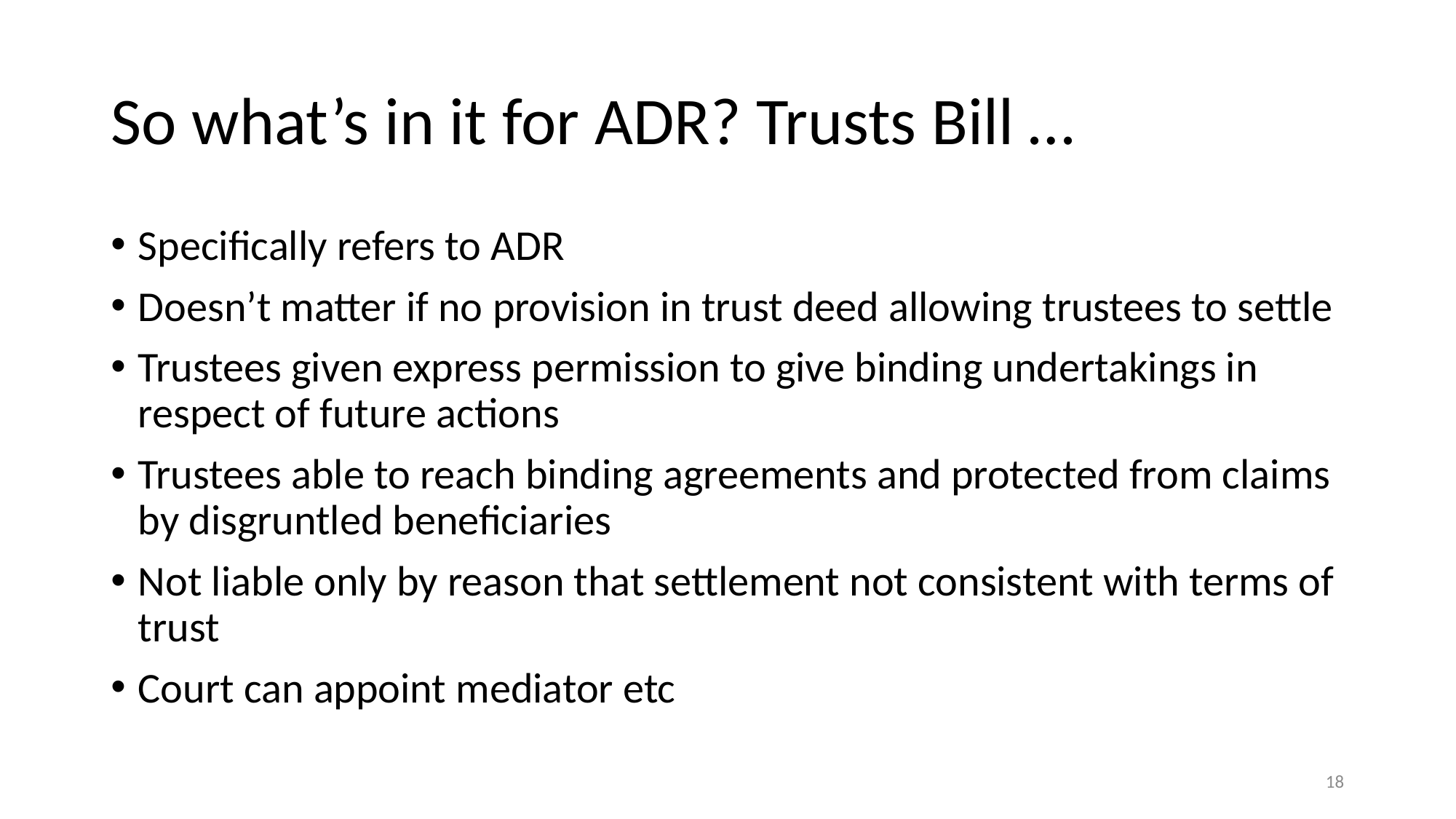

# So what’s in it for ADR? Trusts Bill …
Specifically refers to ADR
Doesn’t matter if no provision in trust deed allowing trustees to settle
Trustees given express permission to give binding undertakings in respect of future actions
Trustees able to reach binding agreements and protected from claims by disgruntled beneficiaries
Not liable only by reason that settlement not consistent with terms of trust
Court can appoint mediator etc

18